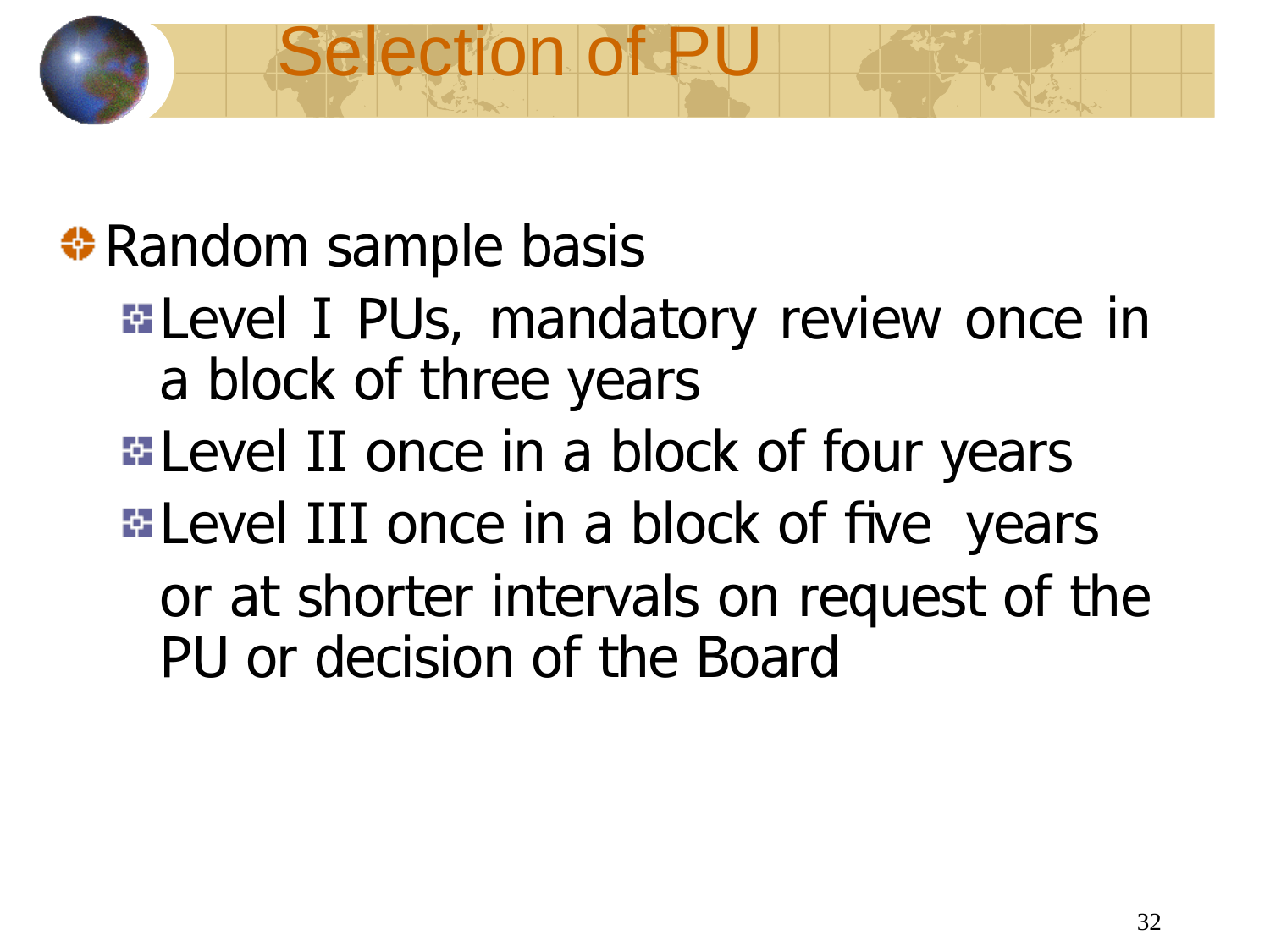

# Selection of PU
Random sample basis
Level I PUs, mandatory review once in a block of three years
Level II once in a block of four years
Level III once in a block of five  years
	or at shorter intervals on request of the PU or decision of the Board
32